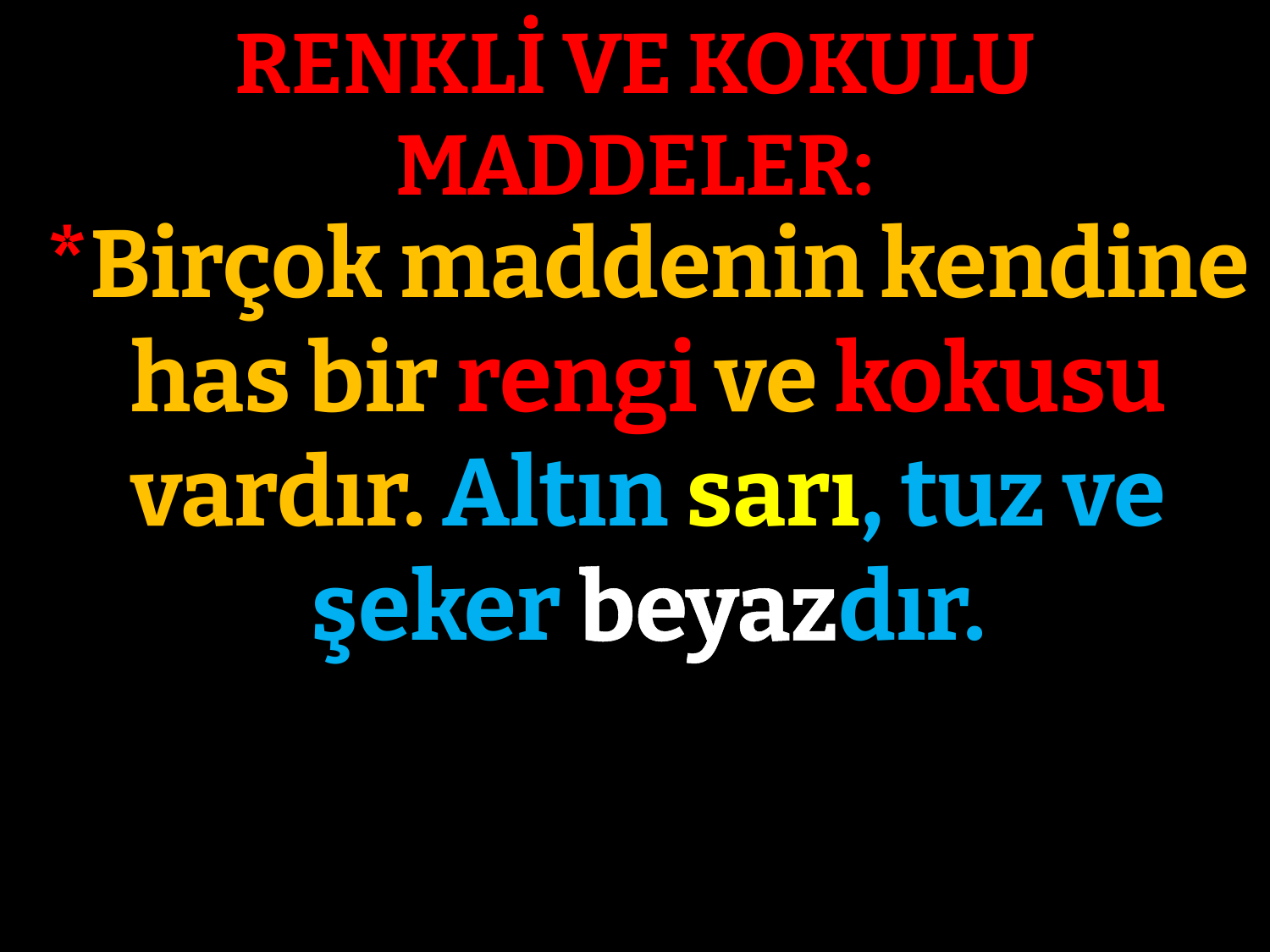

RENKLİ VE KOKULU MADDELER:
*Birçok maddenin kendine has bir rengi ve kokusu vardır. Altın sarı, tuz ve şeker beyazdır.
#